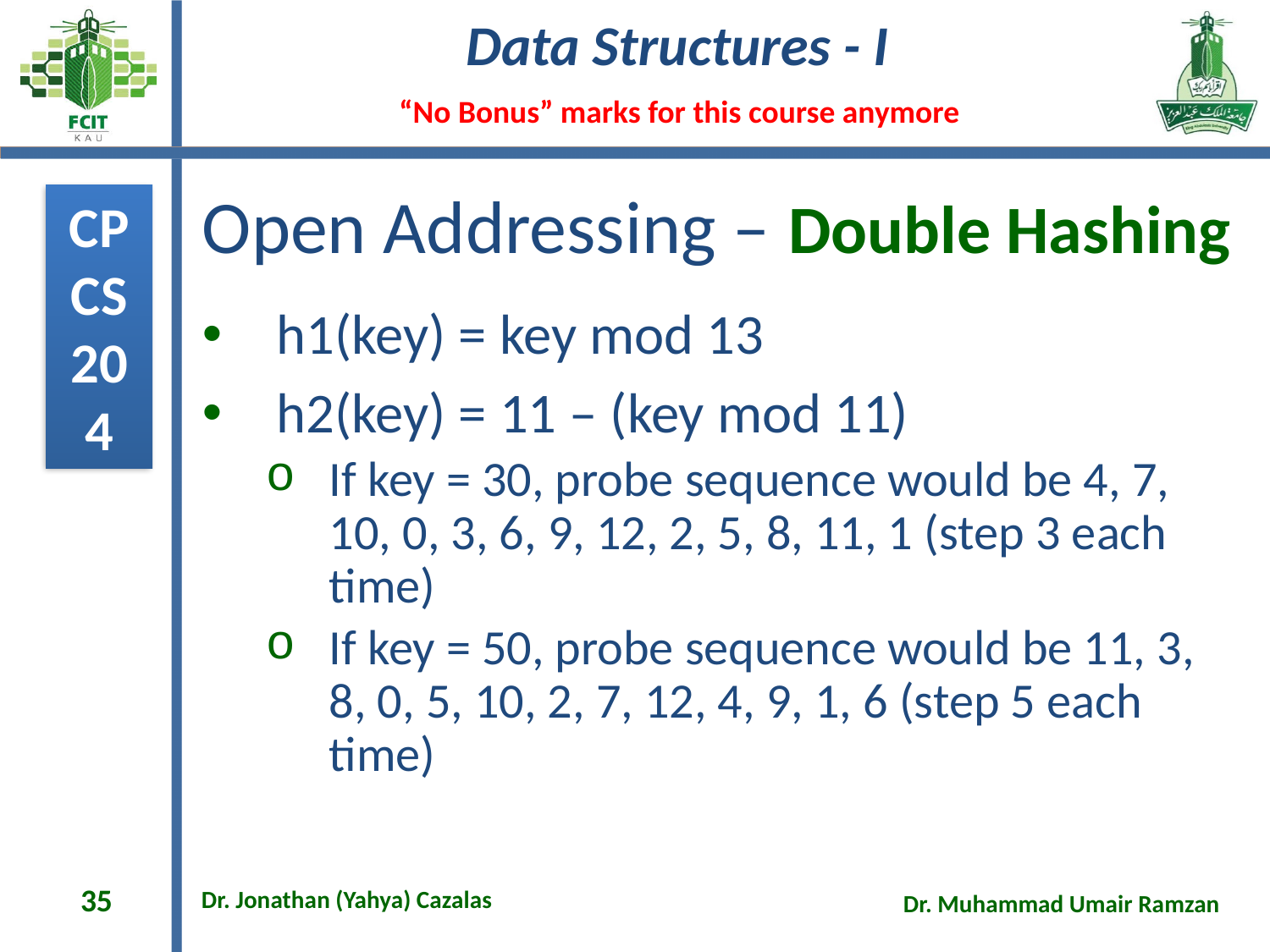

# Open Addressing – Double Hashing
h1(key) = key mod 13
h2(key) = 11 – (key mod 11)
If key = 30, probe sequence would be 4, 7, 10, 0, 3, 6, 9, 12, 2, 5, 8, 11, 1 (step 3 each time)
If key = 50, probe sequence would be 11, 3, 8, 0, 5, 10, 2, 7, 12, 4, 9, 1, 6 (step 5 each time)
35